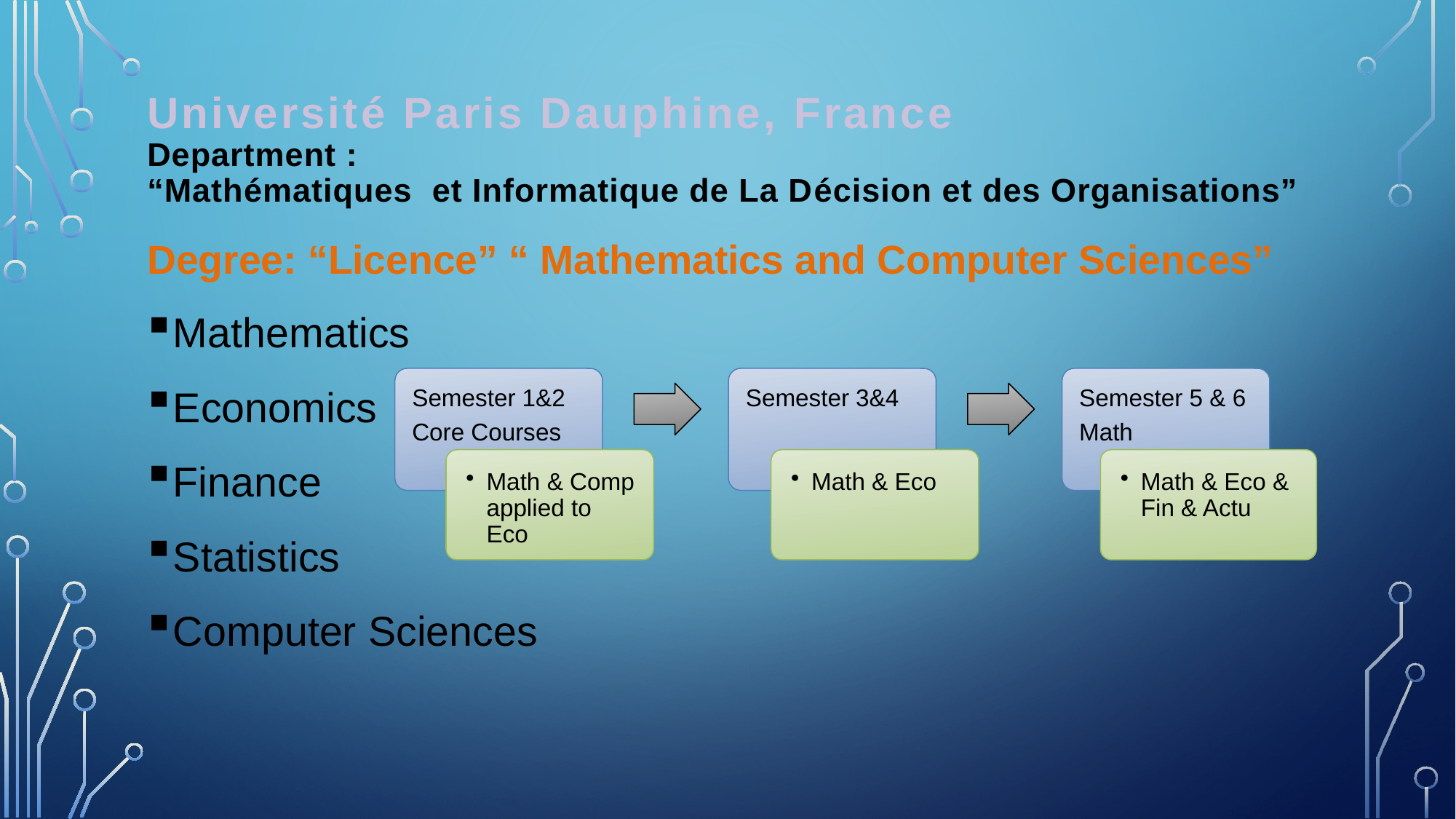

# Université Paris Dauphine, France Department : “Mathématiques  et Informatique de La Décision et des Organisations”
Degree: “Licence” “ Mathematics and Computer Sciences”
Mathematics
Economics
Finance
Statistics
Computer Sciences

Semester 1&2
Core Courses
Math & Comp applied to Eco

Semester 3&4
Math & Eco

Semester 5 & 6
Math
Math & Eco & Fin & Actu